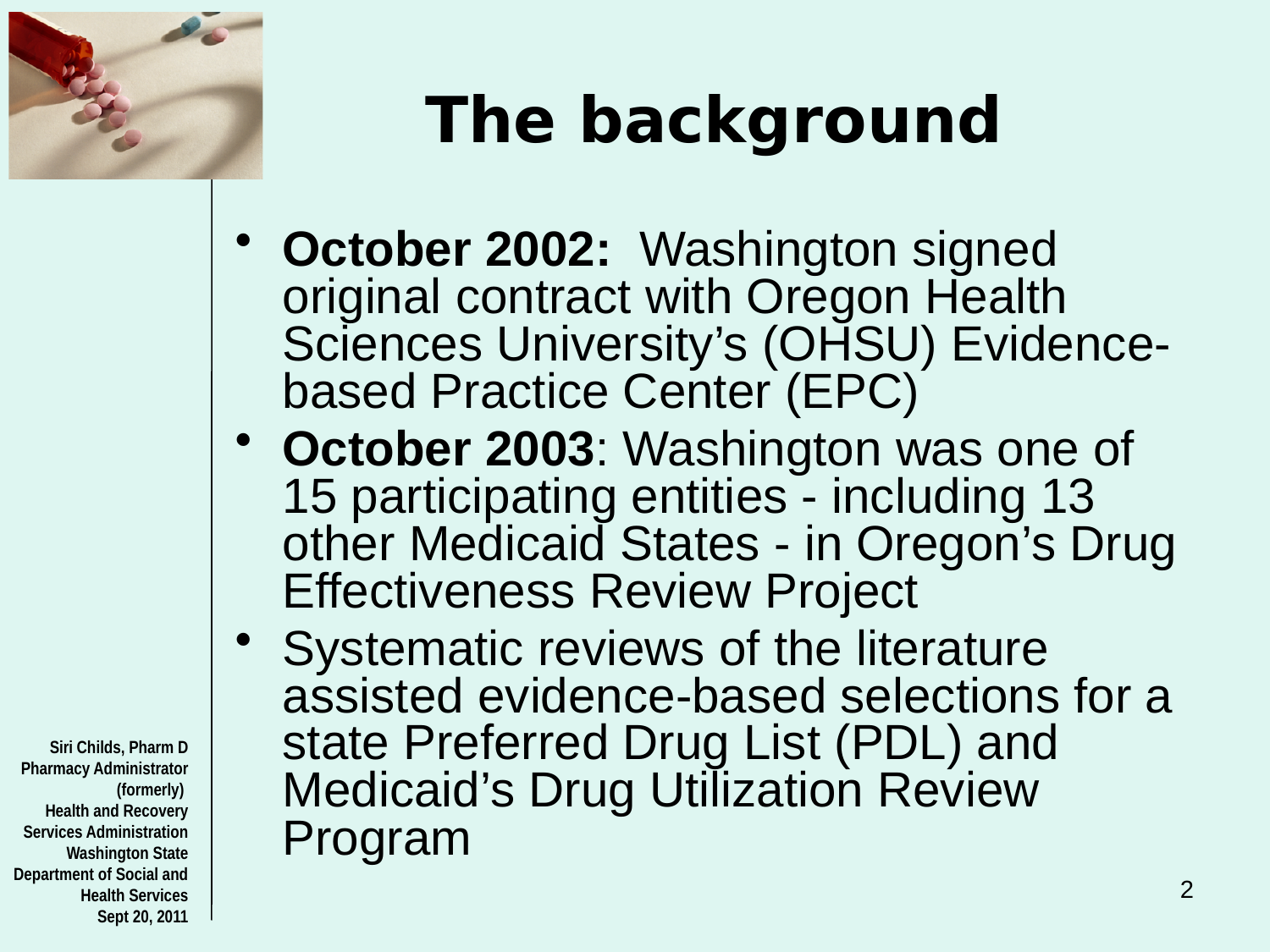

# The background
October 2002:  Washington signed original contract with Oregon Health Sciences University’s (OHSU) Evidence-based Practice Center (EPC)
October 2003: Washington was one of 15 participating entities - including 13 other Medicaid States - in Oregon’s Drug Effectiveness Review Project
Systematic reviews of the literature assisted evidence-based selections for a state Preferred Drug List (PDL) and Medicaid’s Drug Utilization Review Program

Siri Childs, Pharm D
Pharmacy Administrator (formerly)
Health and Recovery Services Administration
Washington State Department of Social and Health Services
Sept 20, 2011
2